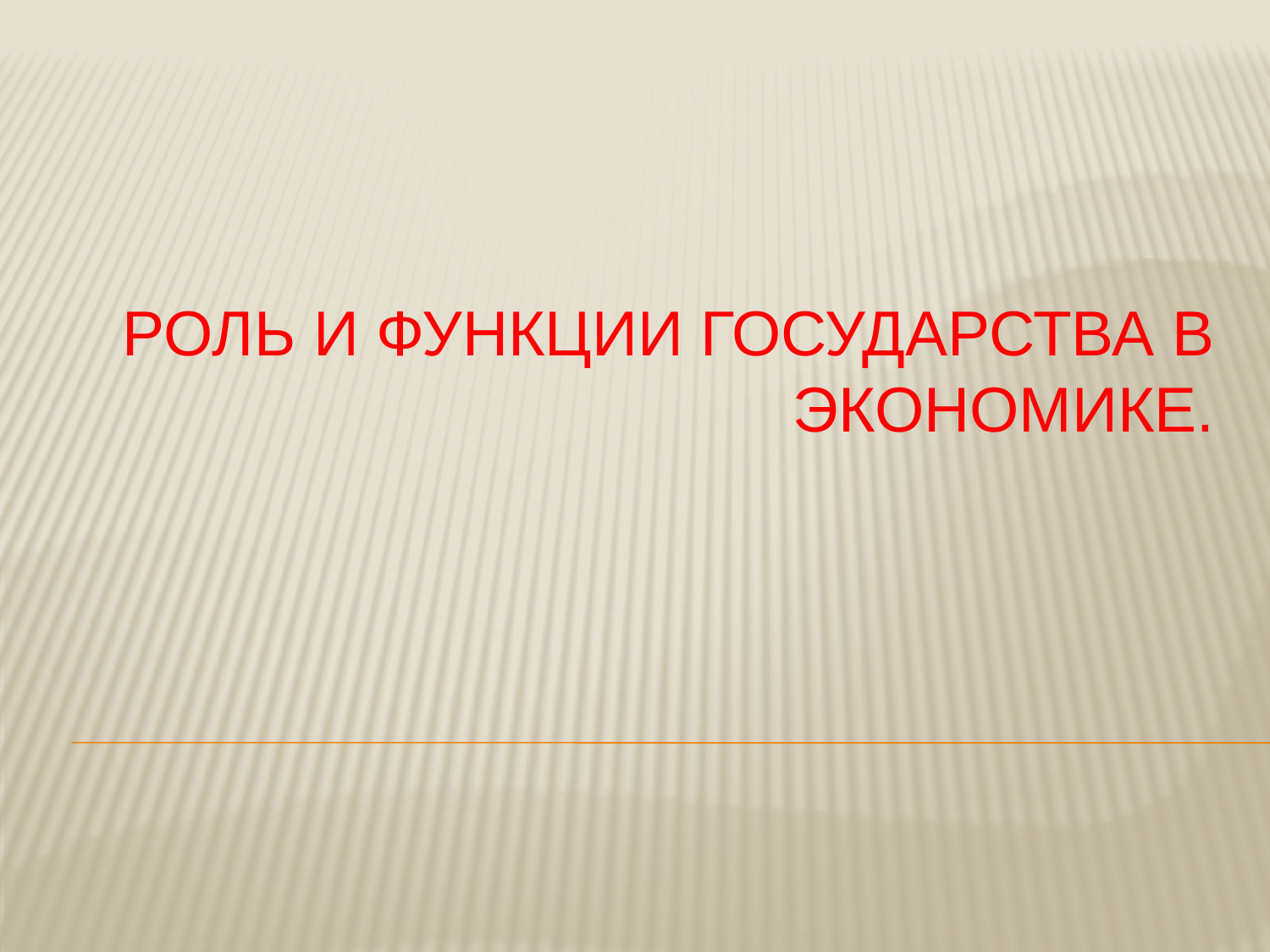

# Роль и функции государства в экономике.